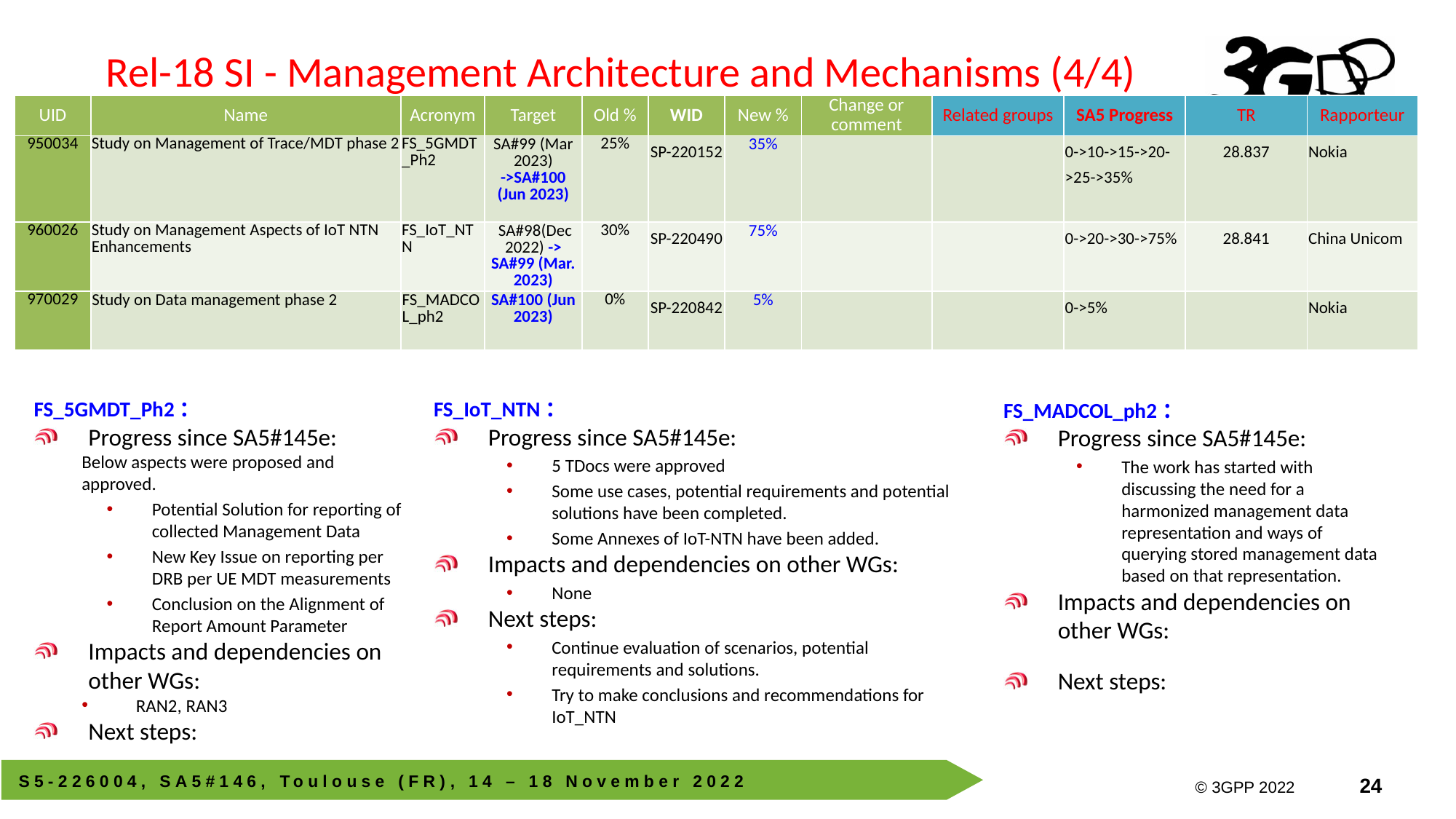

# Rel-18 SI - Management Architecture and Mechanisms (4/4)
| UID | Name | Acronym | Target | Old % | WID | New % | Change or comment | Related groups | SA5 Progress | TR | Rapporteur |
| --- | --- | --- | --- | --- | --- | --- | --- | --- | --- | --- | --- |
| 950034 | Study on Management of Trace/MDT phase 2 | FS\_5GMDT\_Ph2 | SA#99 (Mar 2023) ->SA#100 (Jun 2023) | 25% | SP-220152 | 35% |  |  | 0->10->15->20->25->35% | 28.837 | Nokia |
| 960026 | Study on Management Aspects of IoT NTN Enhancements | FS\_IoT\_NTN | SA#98(Dec 2022) -> SA#99 (Mar. 2023) | 30% | SP-220490 | 75% |  |  | 0->20->30->75% | 28.841 | China Unicom |
| 970029 | Study on Data management phase 2 | FS\_MADCOL\_ph2 | SA#100 (Jun 2023) | 0% | SP-220842 | 5% |  |  | 0->5% |  | Nokia |
FS_5GMDT_Ph2：
Progress since SA5#145e:
Below aspects were proposed and approved.
Potential Solution for reporting of collected Management Data
New Key Issue on reporting per DRB per UE MDT measurements
Conclusion on the Alignment of Report Amount Parameter
Impacts and dependencies on other WGs:
RAN2, RAN3
Next steps:

FS_IoT_NTN：
Progress since SA5#145e:
5 TDocs were approved
Some use cases, potential requirements and potential solutions have been completed.
Some Annexes of IoT-NTN have been added.
Impacts and dependencies on other WGs:
None
Next steps:
Continue evaluation of scenarios, potential requirements and solutions.
Try to make conclusions and recommendations for IoT_NTN
FS_MADCOL_ph2：
Progress since SA5#145e:
The work has started with discussing the need for a harmonized management data representation and ways of querying stored management data based on that representation.
Impacts and dependencies on other WGs:

Next steps: